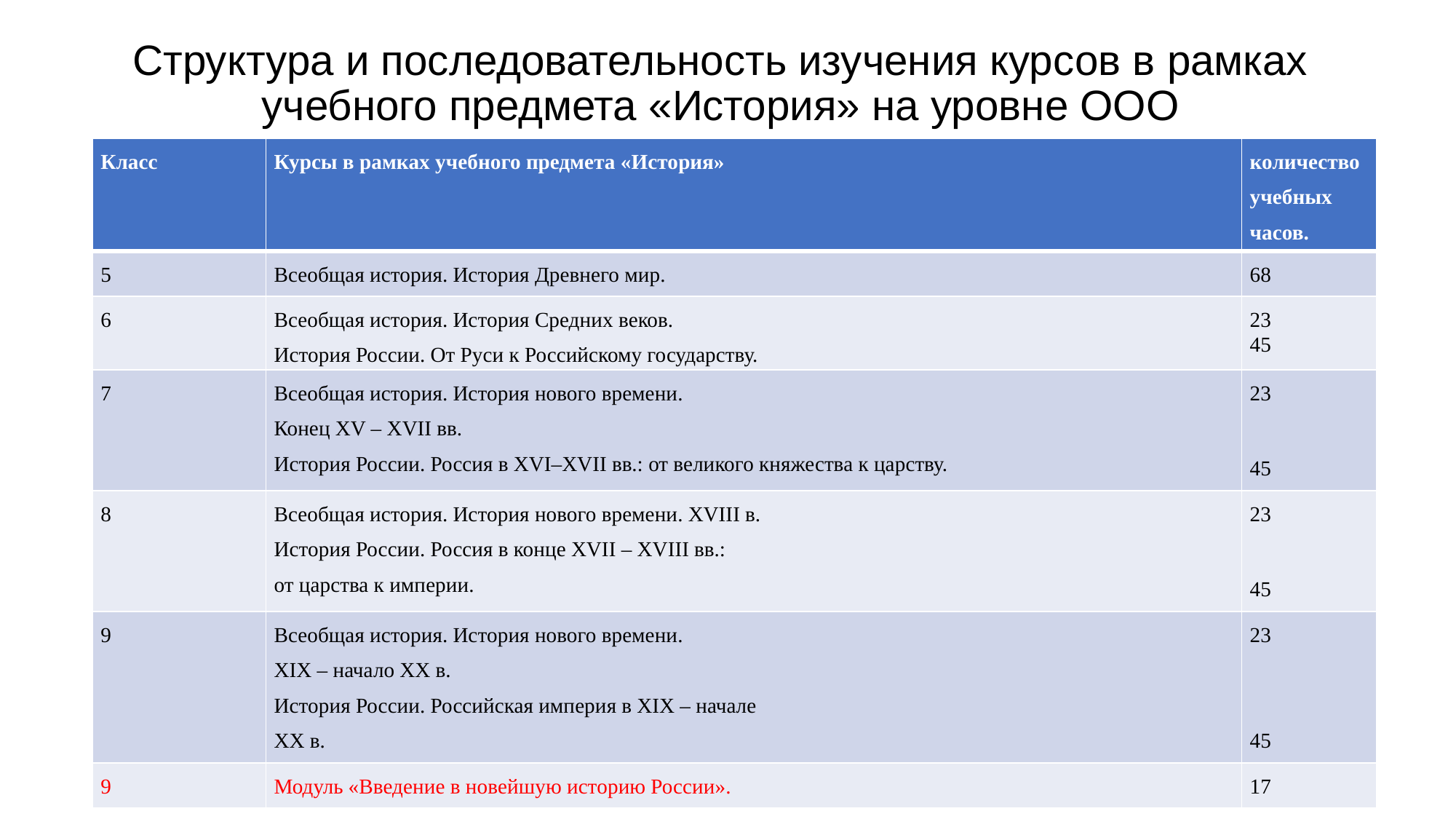

# Структура и последовательность изучения курсов в рамках учебного предмета «История» на уровне ООО
| Класс | Курсы в рамках учебного предмета «История» | количество учебных часов. |
| --- | --- | --- |
| 5 | Всеобщая история. История Древнего мир. | 68 |
| 6 | Всеобщая история. История Средних веков. История России. От Руси к Российскому государству. | 23 45 |
| 7 | Всеобщая история. История нового времени. Конец XV – XVII вв. История России. Россия в XVI–XVII вв.: от великого княжества к царству. | 23     45 |
| 8 | Всеобщая история. История нового времени. XVIII в. История России. Россия в конце XVII – XVIII вв.: от царства к империи. | 23     45 |
| 9 | Всеобщая история. История нового времени. XIX – начало ХХ в. История России. Российская империя в XIX – начале ХХ в. | 23 45 |
| 9 | Модуль «Введение в новейшую историю России». | 17 |